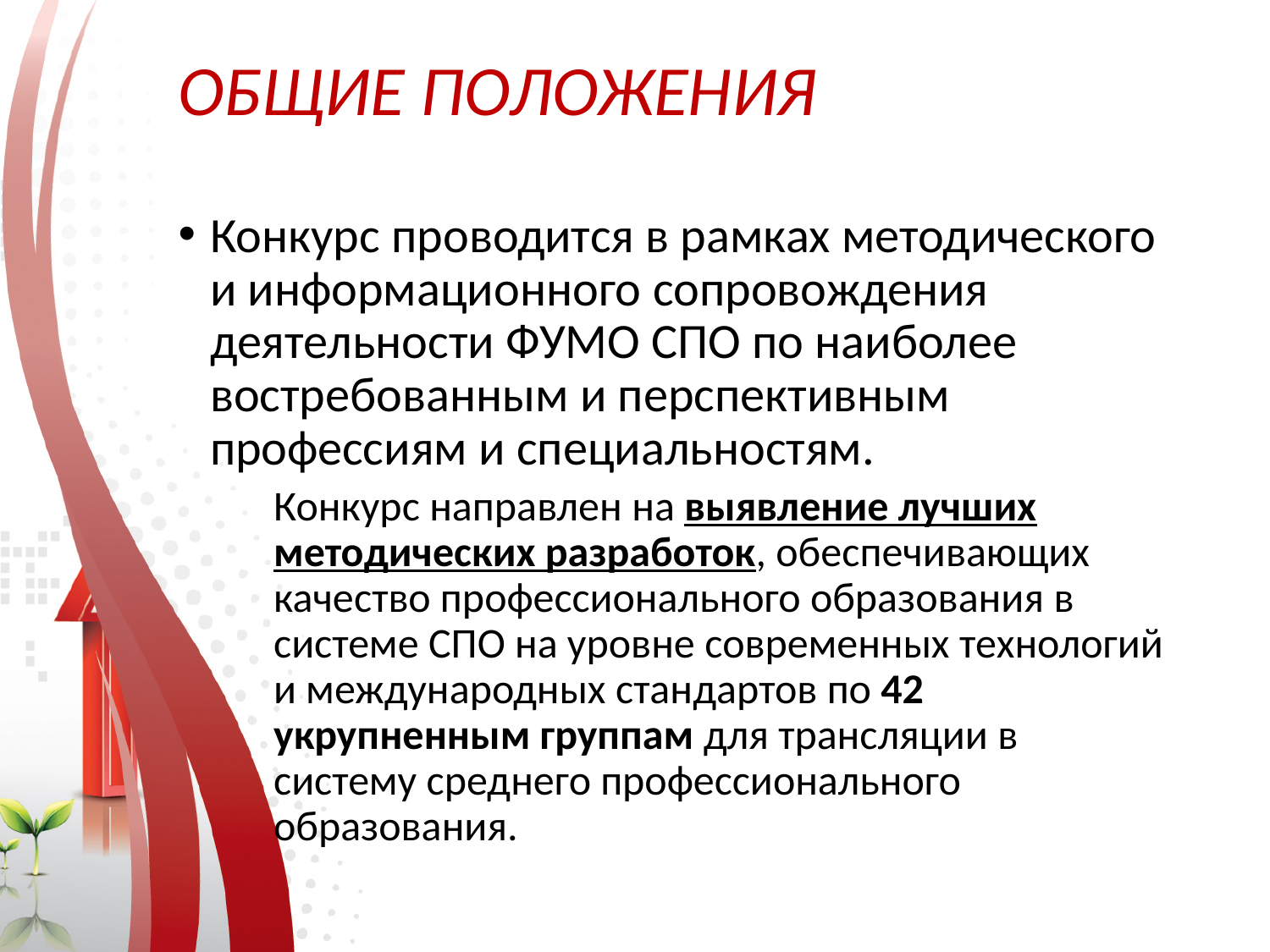

# ОБЩИЕ ПОЛОЖЕНИЯ
Конкурс проводится в рамках методического и информационного сопровождения деятельности ФУМО СПО по наиболее востребованным и перспективным профессиям и специальностям.
Конкурс направлен на выявление лучших методических разработок, обеспечивающих качество профессионального образования в системе СПО на уровне современных технологий и международных стандартов по 42 укрупненным группам для трансляции в систему среднего профессионального образования.